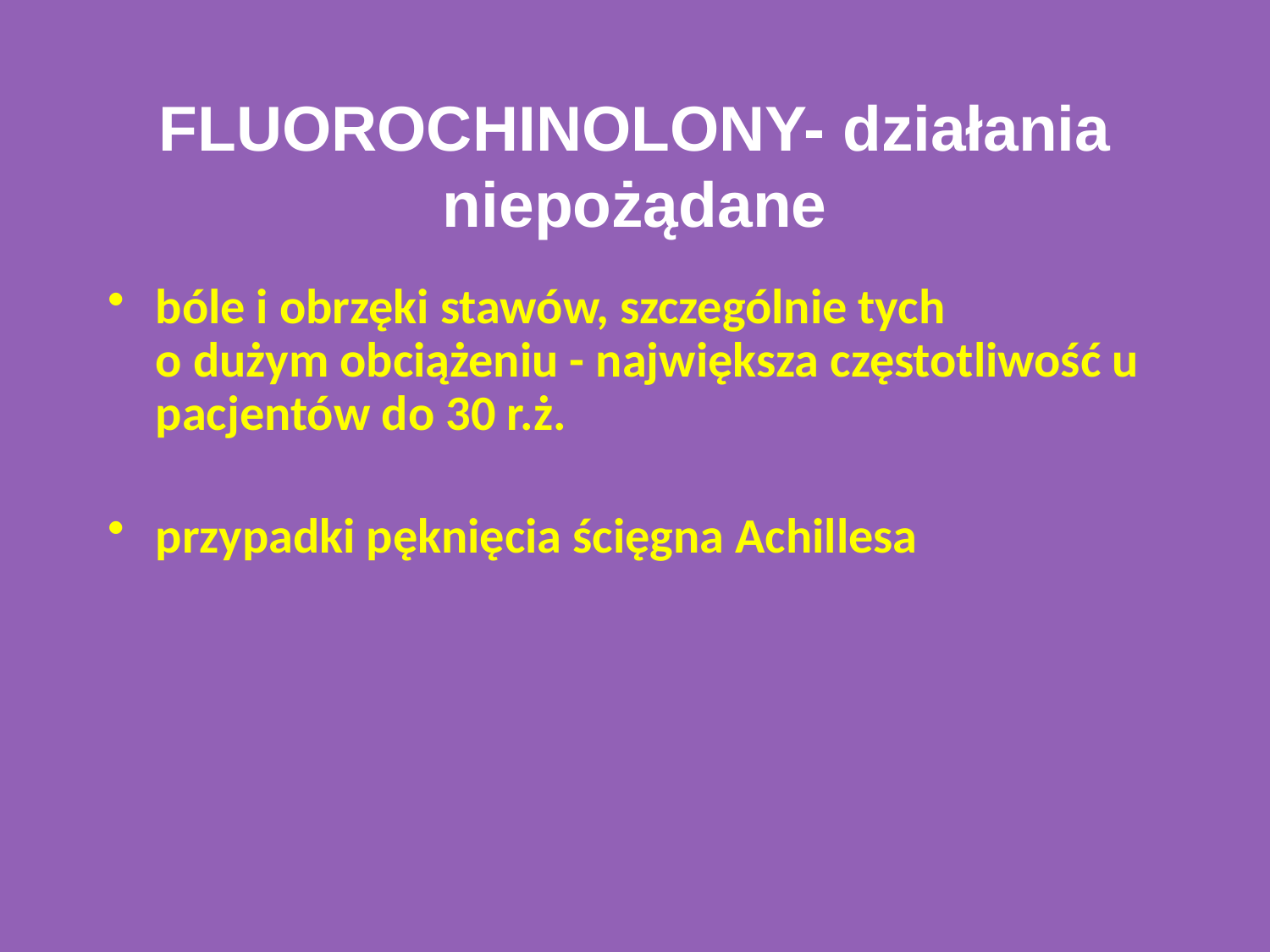

# FLUOROCHINOLONY- działania niepożądane
bóle i obrzęki stawów, szczególnie tych
o dużym obciążeniu - największa częstotliwość u pacjentów do 30 r.ż.
przypadki pęknięcia ścięgna Achillesa